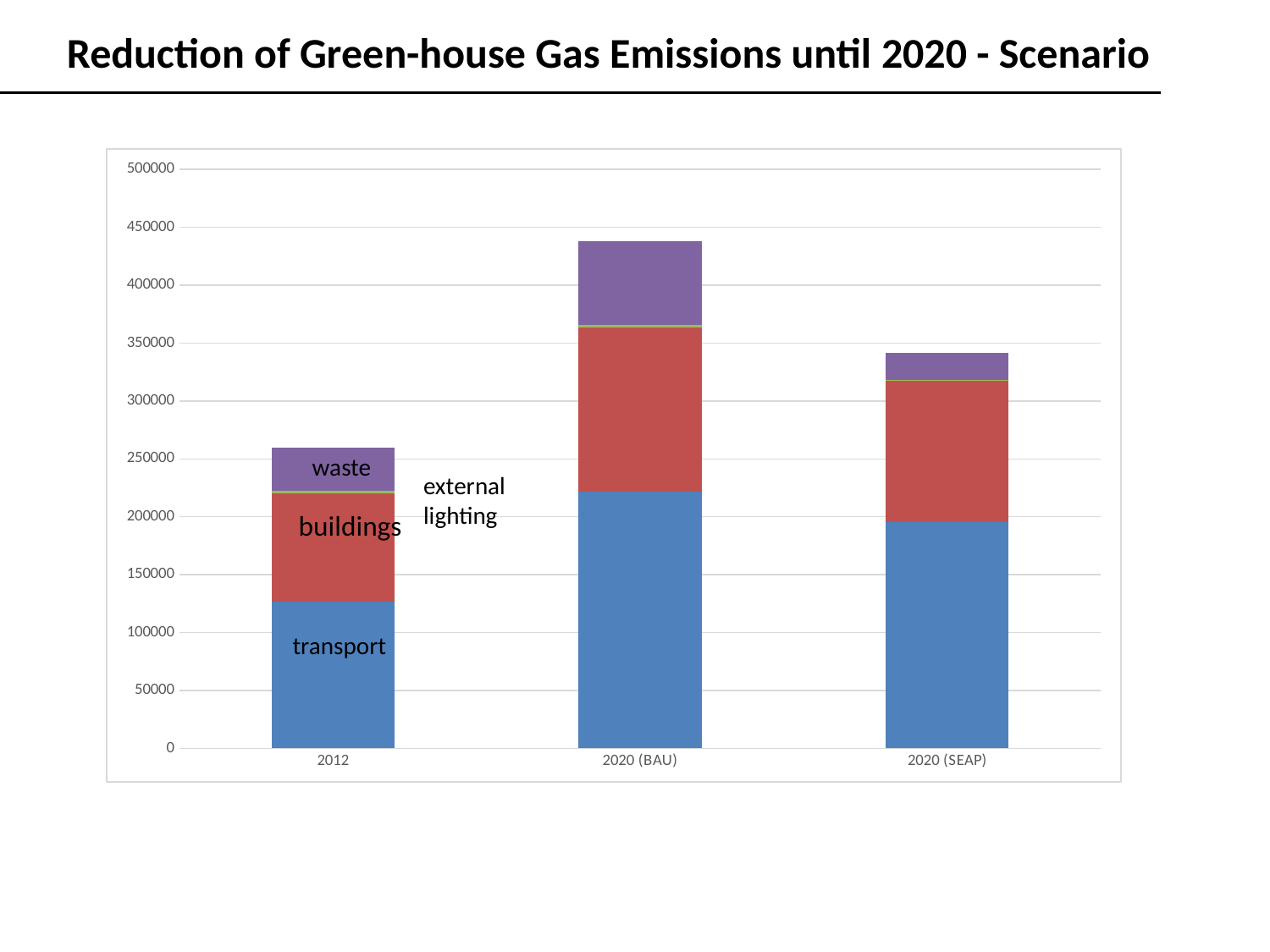

Reduction of Green-house Gas Emissions until 2020 - Scenario

### Chart

| Category | ტრანსპორტი | შენობები | გარე განათება | ნარჩენები (მყარი ნარჩენები და ნახმარი წყლები) |
|---|---|---|---|---|
| 2012 | 126555.86296303963 | 93621.367904325 | 1959.327368316411 | 37653.0 |
| 2020 (BAU) | 221694.97015992095 | 141770.07016403097 | 2221.6328400790617 | 72597.20999999999 |
| 2020 (SEAP) | 195320.27015992094 | 122129.56731063097 | 1006.6928400790616 | 22850.289999999994 |
waste
external lighting
buildings
transport